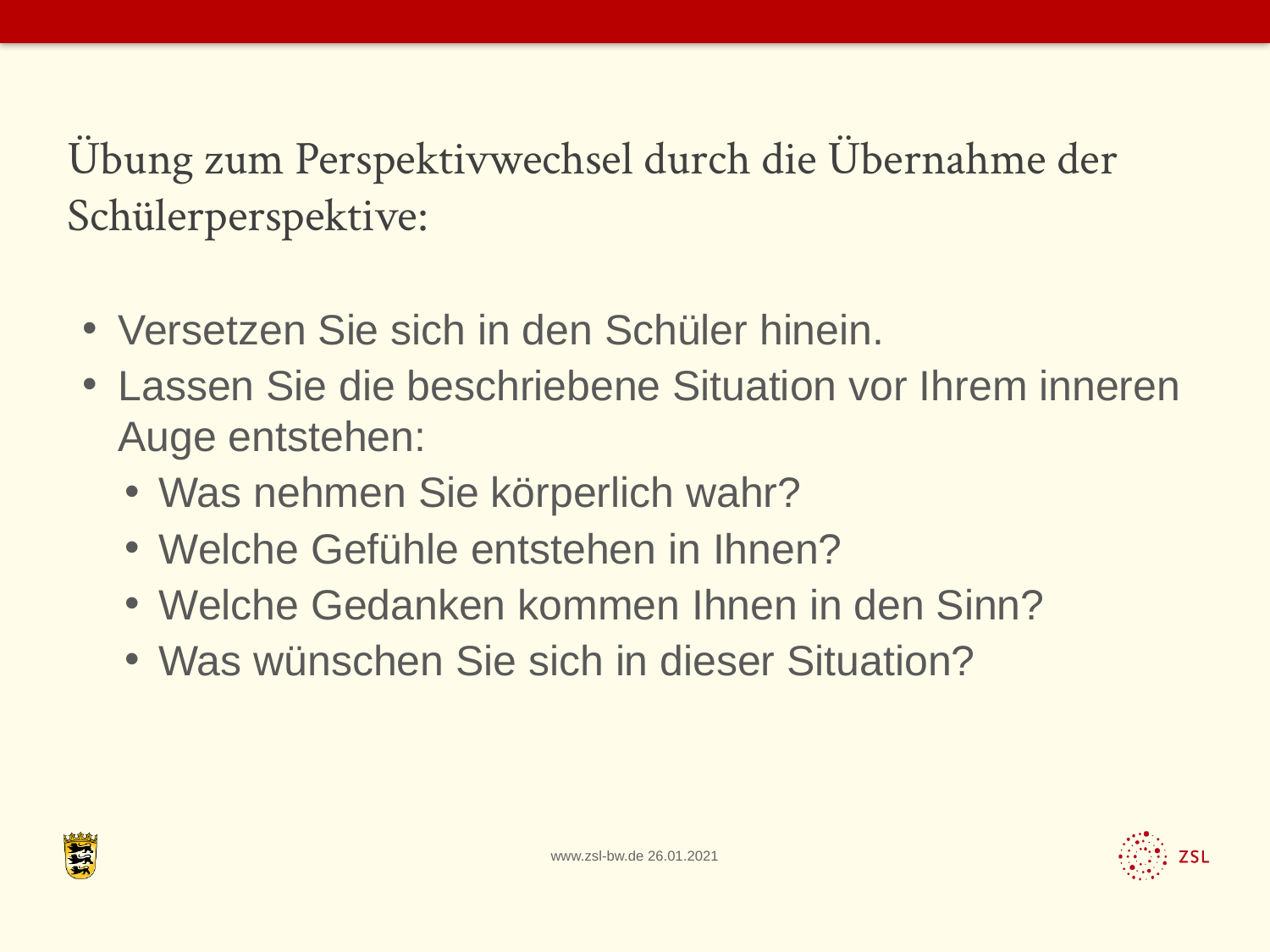

# Übung zum Perspektivwechsel durch die Übernahme der Schülerperspektive:
Versetzen Sie sich in den Schüler hinein.
Lassen Sie die beschriebene Situation vor Ihrem inneren Auge entstehen:
Was nehmen Sie körperlich wahr?
Welche Gefühle entstehen in Ihnen?
Welche Gedanken kommen Ihnen in den Sinn?
Was wünschen Sie sich in dieser Situation?